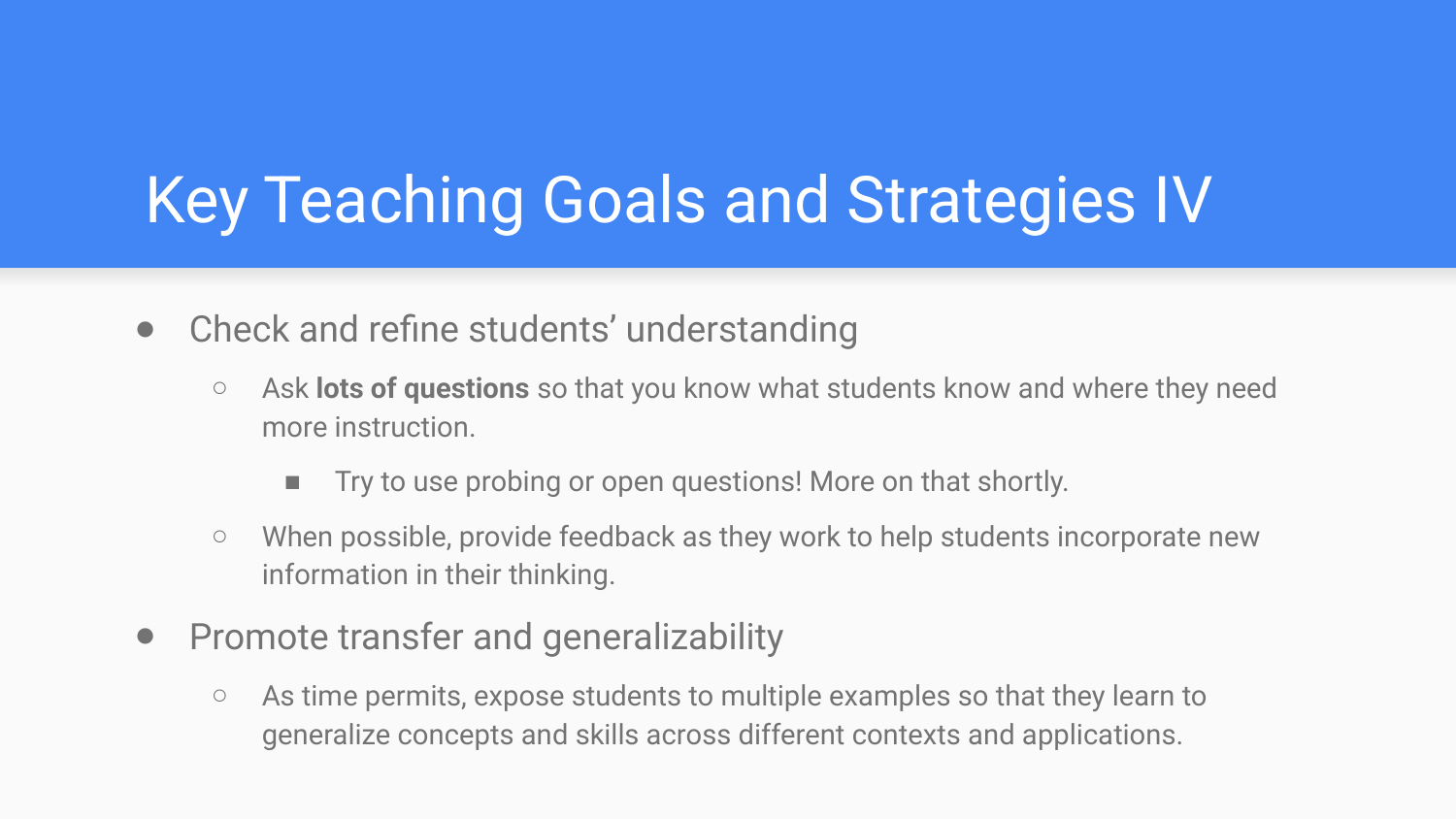

# Key Teaching Goals and Strategies IV
Check and refine students’ understanding
Ask lots of questions so that you know what students know and where they need more instruction.
Try to use probing or open questions! More on that shortly.
When possible, provide feedback as they work to help students incorporate new information in their thinking.
Promote transfer and generalizability
As time permits, expose students to multiple examples so that they learn to generalize concepts and skills across different contexts and applications.